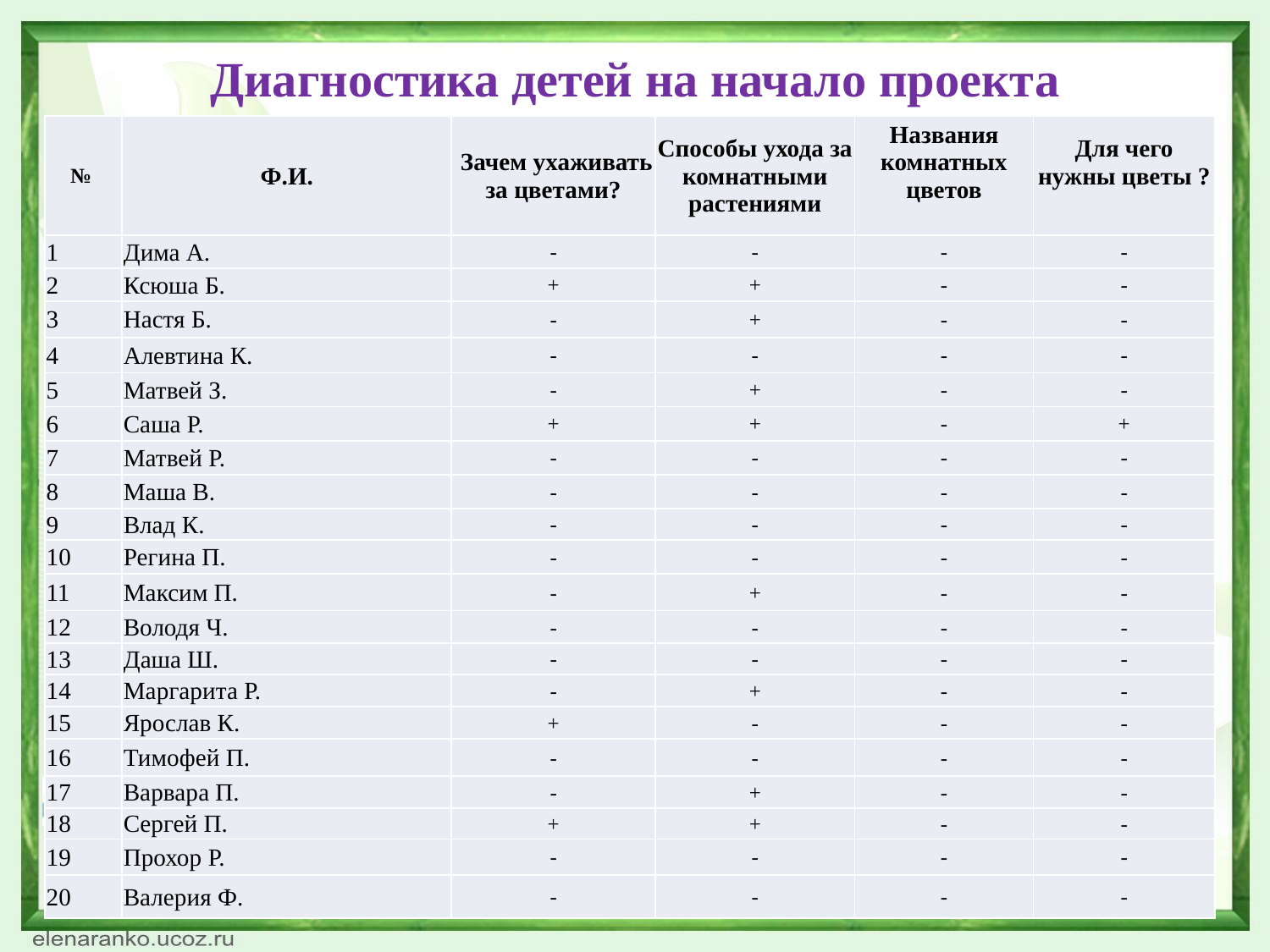

# Диагностика детей на начало проекта
| № | Ф.И. | Зачем ухаживать за цветами? | Способы ухода за комнатными растениями | Названия комнатных цветов | Для чего нужны цветы ? |
| --- | --- | --- | --- | --- | --- |
| 1 | Дима А. | - | - | - | - |
| 2 | Ксюша Б. | + | + | - | - |
| 3 | Настя Б. | - | + | - | - |
| 4 | Алевтина К. | - | - | - | - |
| 5 | Матвей З. | - | + | - | - |
| 6 | Саша Р. | + | + | - | + |
| 7 | Матвей Р. | - | - | - | - |
| 8 | Маша В. | - | - | - | - |
| 9 | Влад К. | - | - | - | - |
| 10 | Регина П. | - | - | - | - |
| 11 | Максим П. | - | + | - | - |
| 12 | Володя Ч. | - | - | - | - |
| 13 | Даша Ш. | - | - | - | - |
| 14 | Маргарита Р. | - | + | - | - |
| 15 | Ярослав К. | + | - | - | - |
| 16 | Тимофей П. | - | - | - | - |
| 17 | Варвара П. | - | + | - | - |
| 18 | Сергей П. | + | + | - | - |
| 19 | Прохор Р. | - | - | - | - |
| 20 | Валерия Ф. | - | - | - | - |